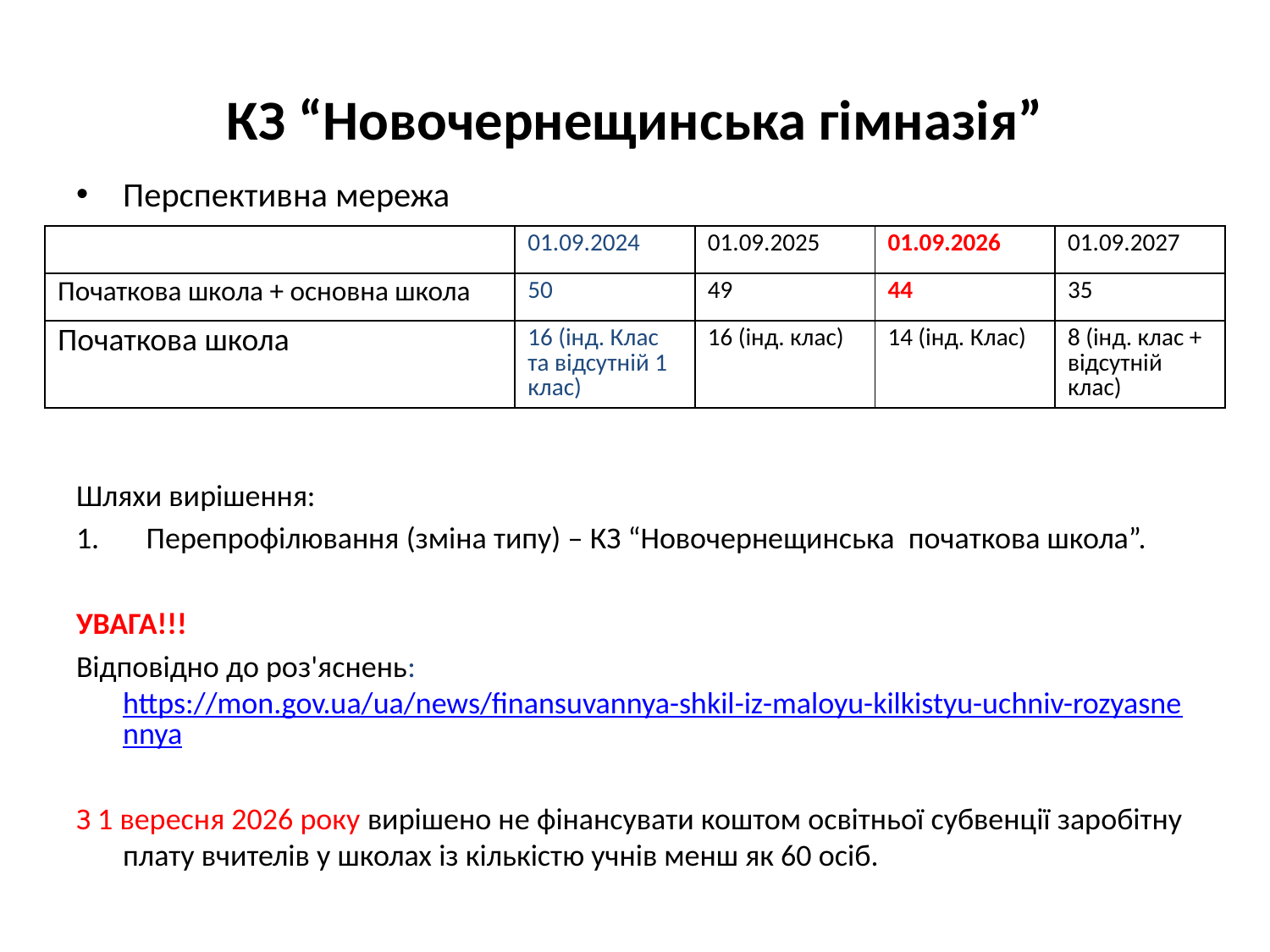

# КЗ “Новочернещинська гімназія”
Перспективна мережа

Шляхи вирішення:
Перепрофілювання (зміна типу) – КЗ “Новочернещинська  початкова школа”.

УВАГА!!!
Відповідно до роз'яснень: https://mon.gov.ua/ua/news/finansuvannya-shkil-iz-maloyu-kilkistyu-uchniv-rozyasnennya

З 1 вересня 2026 року вирішено не фінансувати коштом освітньої субвенції заробітну плату вчителів у школах із кількістю учнів менш як 60 осіб.

|  | 01.09.2024 | 01.09.2025 | 01.09.2026 | 01.09.2027 |
| --- | --- | --- | --- | --- |
| Початкова школа + основна школа | 50 | 49 | 44 | 35 |
| Початкова школа | 16 (інд. Клас та відсутній 1 клас) | 16 (інд. клас) | 14 (інд. Клас) | 8 (інд. клас + відсутній клас) |